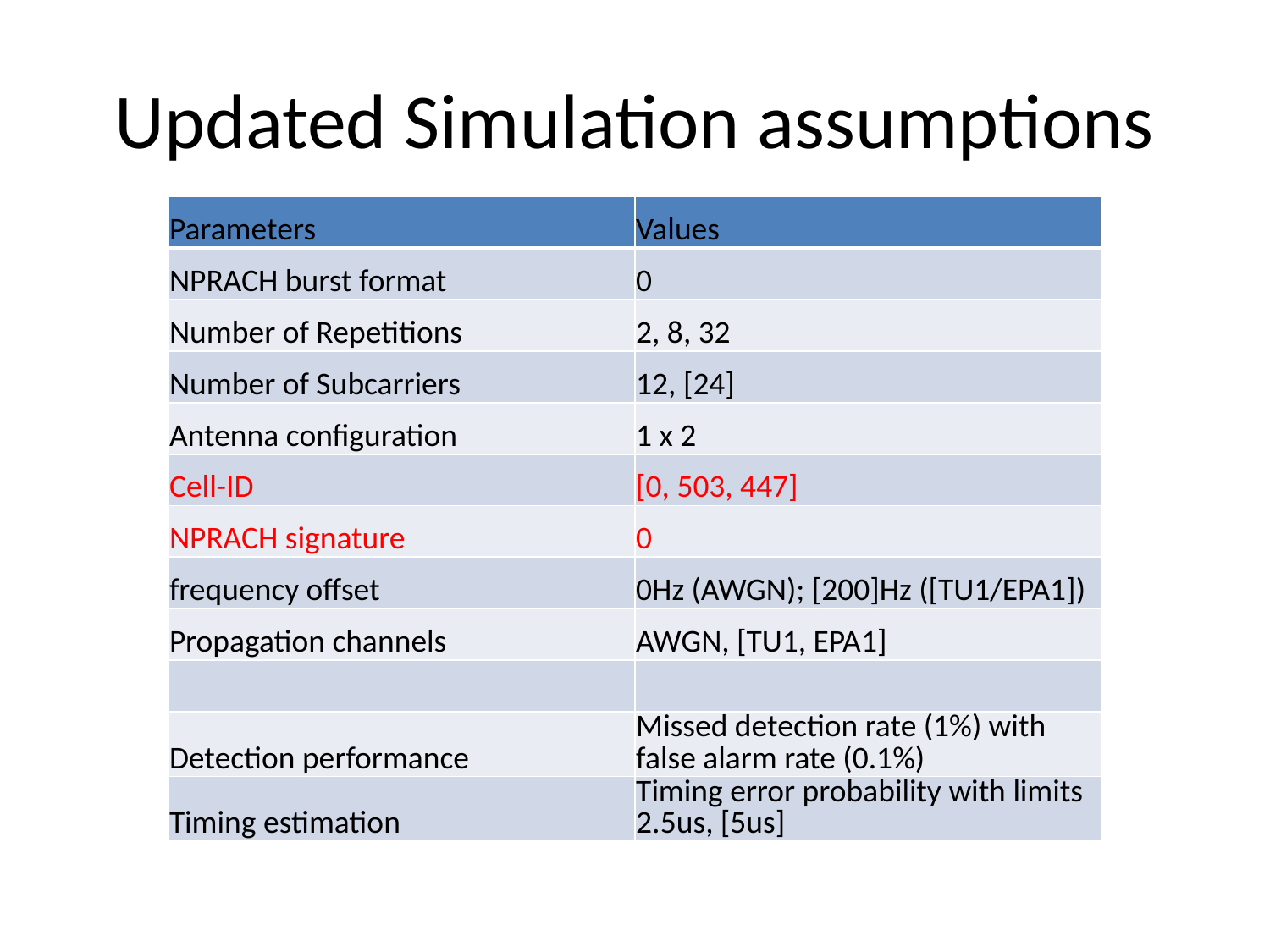

# Updated Simulation assumptions
| Parameters | Values |
| --- | --- |
| NPRACH burst format | 0 |
| Number of Repetitions | 2, 8, 32 |
| Number of Subcarriers | 12, [24] |
| Antenna configuration | 1 x 2 |
| Cell-ID | [0, 503, 447] |
| NPRACH signature | 0 |
| frequency offset | 0Hz (AWGN); [200]Hz ([TU1/EPA1]) |
| Propagation channels | AWGN, [TU1, EPA1] |
|  |  |
| Detection performance | Missed detection rate (1%) with false alarm rate (0.1%) |
| Timing estimation | Timing error probability with limits 2.5us, [5us] |